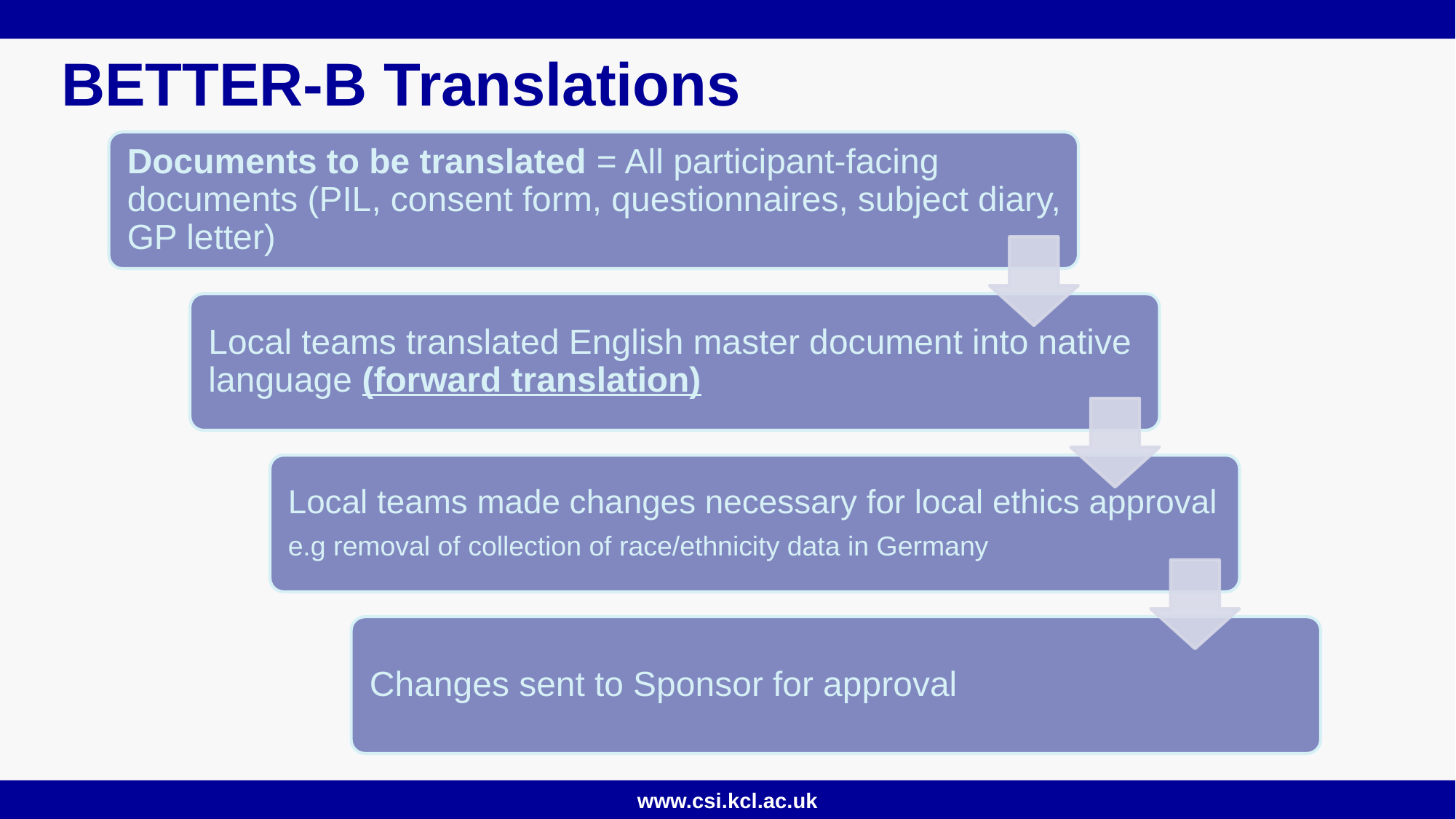

BETTER-B Translations
Documents to be translated = All participant-facing documents (PIL, consent form, questionnaires, subject diary, GP letter)
Local teams translated English master document into native language (forward translation)
Local teams made changes necessary for local ethics approval
e.g removal of collection of race/ethnicity data in Germany
Changes sent to Sponsor for approval